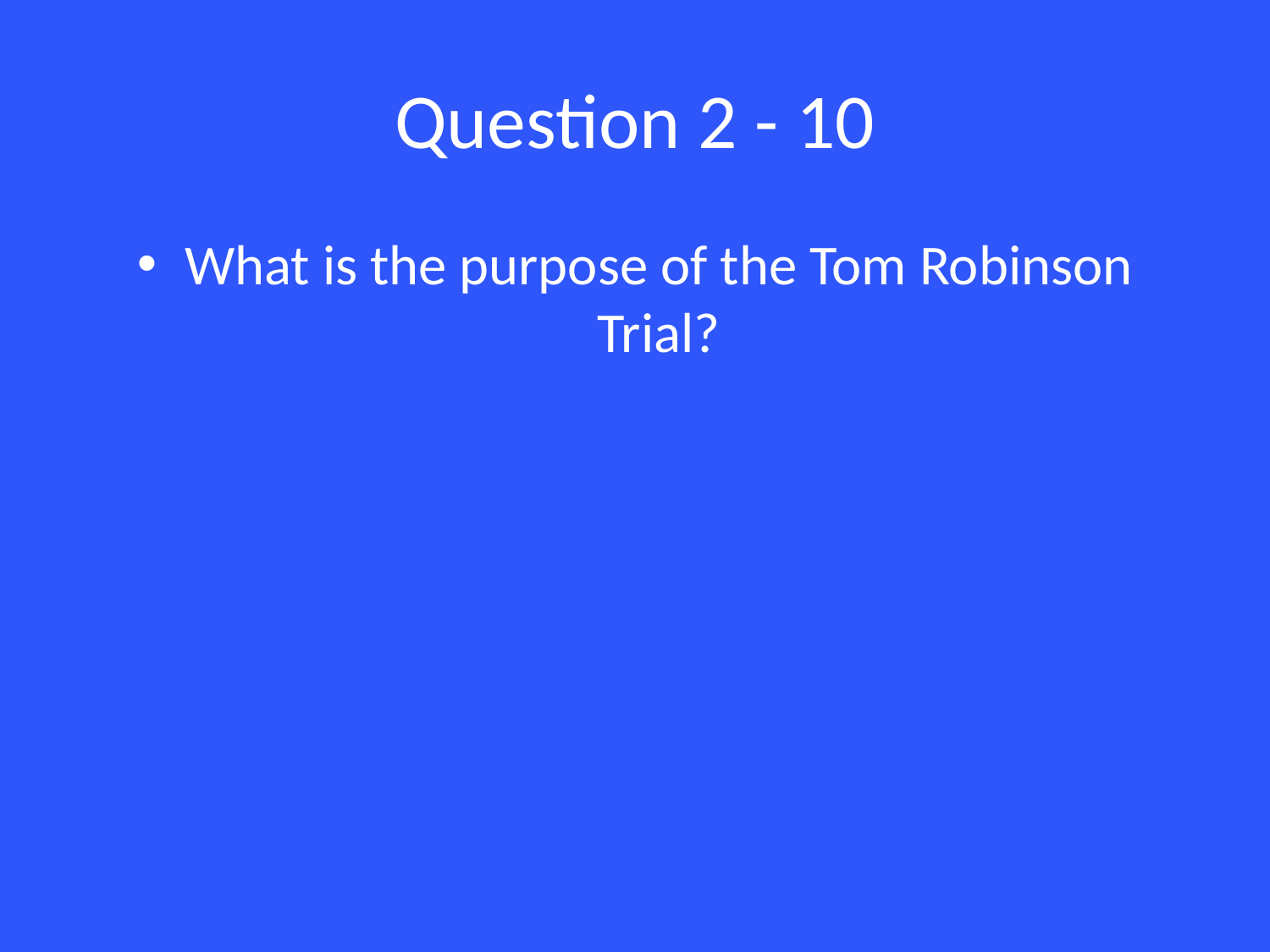

# Question 2 - 10
What is the purpose of the Tom Robinson Trial?